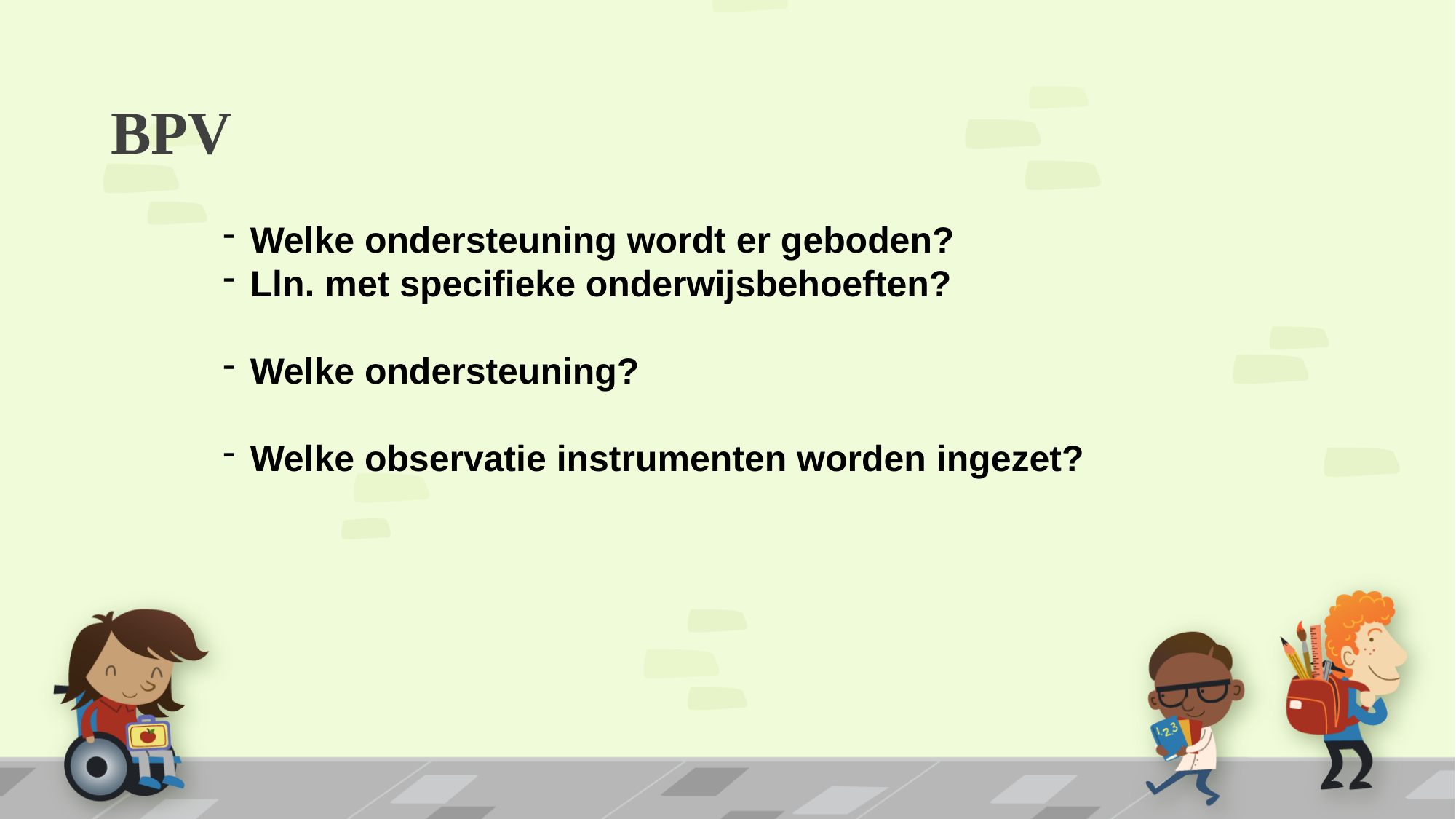

# BPV
Welke ondersteuning wordt er geboden?
Lln. met specifieke onderwijsbehoeften?

Welke ondersteuning?

Welke observatie instrumenten worden ingezet?